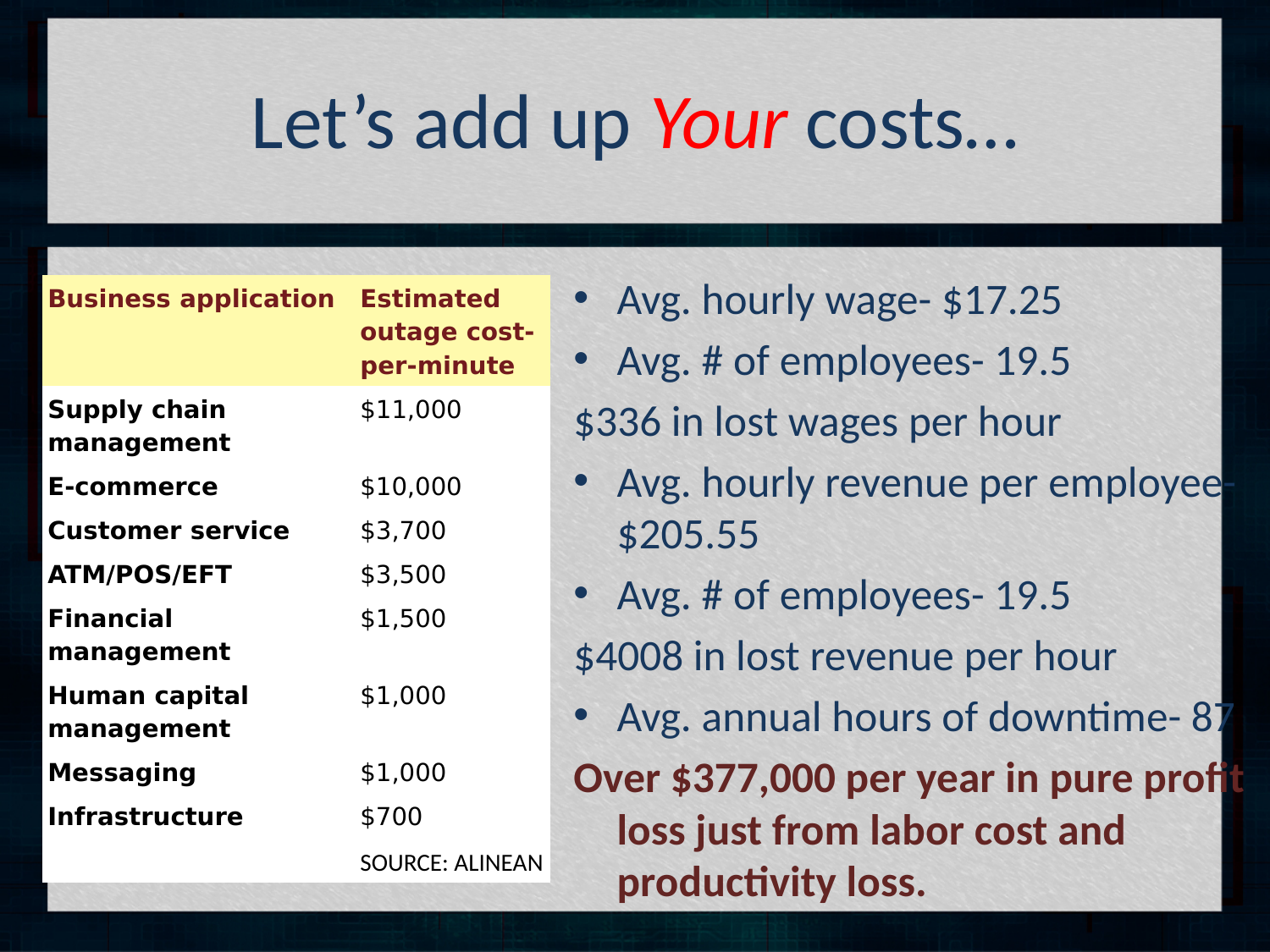

# Let’s add up Your costs…
Avg. hourly wage- $17.25
Avg. # of employees- 19.5
$336 in lost wages per hour
Avg. hourly revenue per employee- $205.55
Avg. # of employees- 19.5
$4008 in lost revenue per hour
Avg. annual hours of downtime- 87
Over $377,000 per year in pure profit loss just from labor cost and productivity loss.

| Business application | Estimated outage cost-per-minute |
| --- | --- |
| Supply chain management | $11,000 |
| E-commerce | $10,000 |
| Customer service | $3,700 |
| ATM/POS/EFT | $3,500 |
| Financial management | $1,500 |
| Human capital management | $1,000 |
| Messaging | $1,000 |
| Infrastructure | $700 SOURCE: ALINEAN |